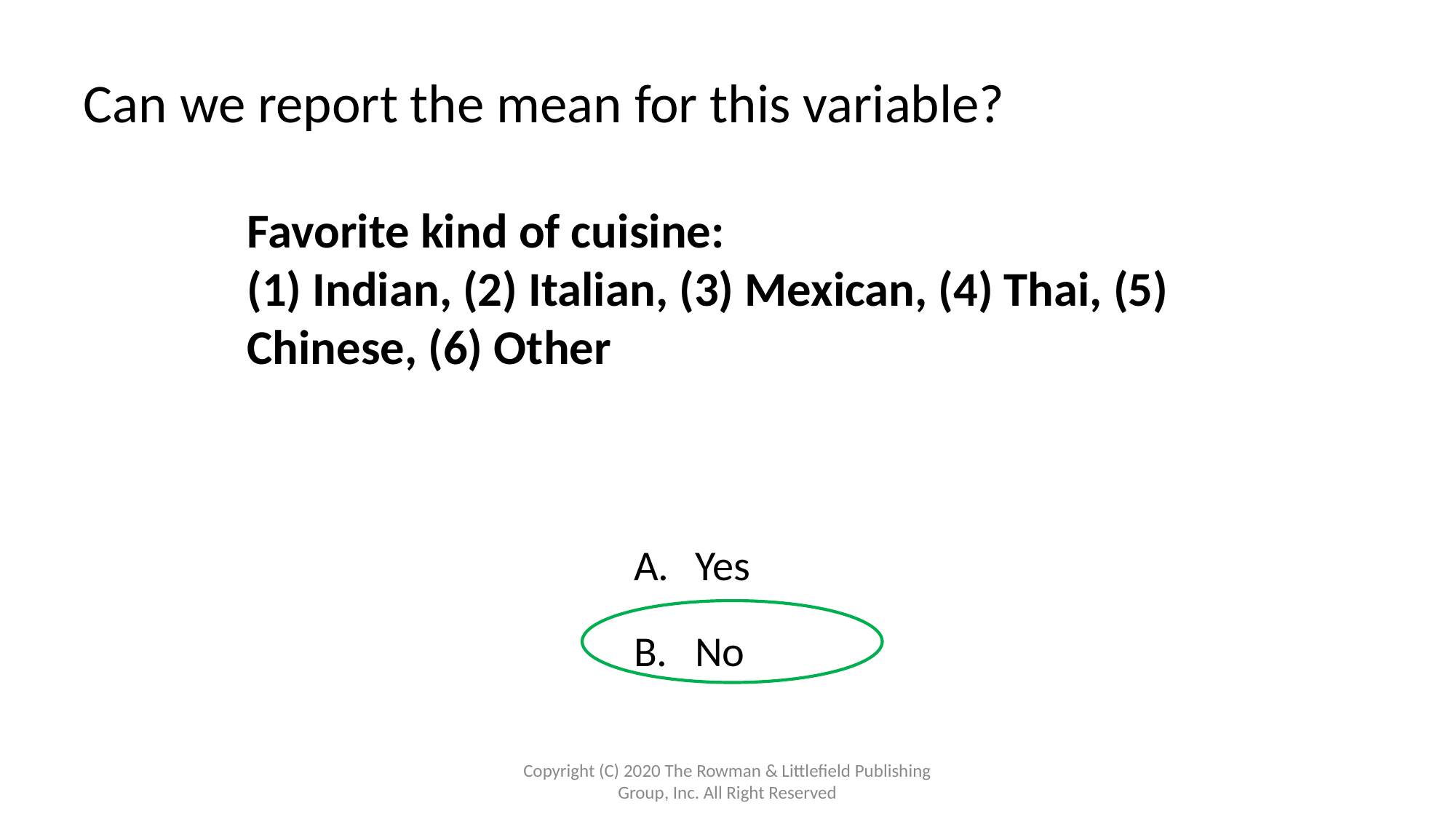

# Can we report the mean for this variable?
Favorite kind of cuisine:
(1) Indian, (2) Italian, (3) Mexican, (4) Thai, (5) Chinese, (6) Other
Yes
No

Copyright (C) 2020 The Rowman & Littlefield Publishing Group, Inc. All Right Reserved